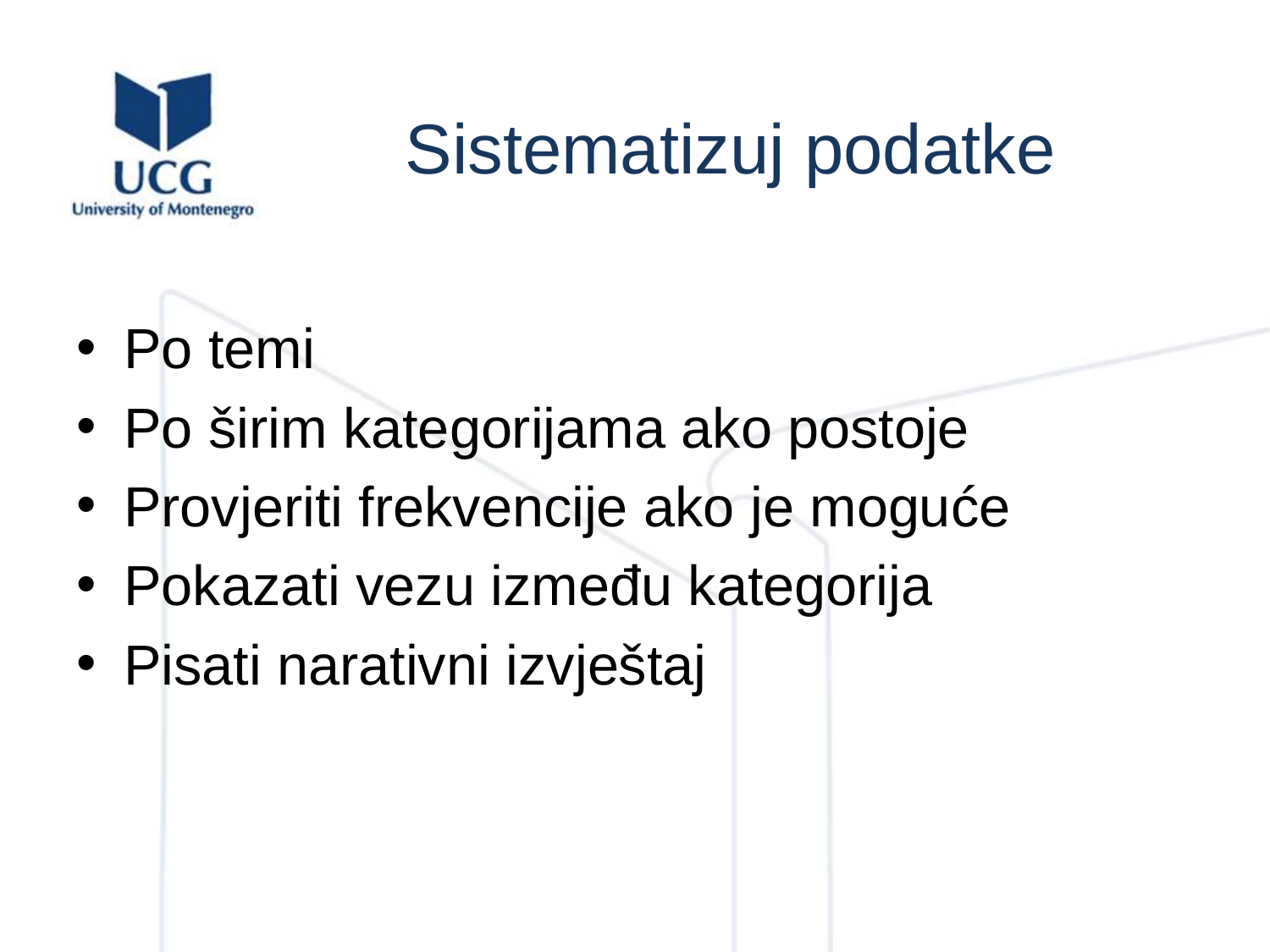

# Sistematizuj podatke
Po temi
Po širim kategorijama ako postoje
Provjeriti frekvencije ako je moguće
Pokazati vezu između kategorija
Pisati narativni izvještaj